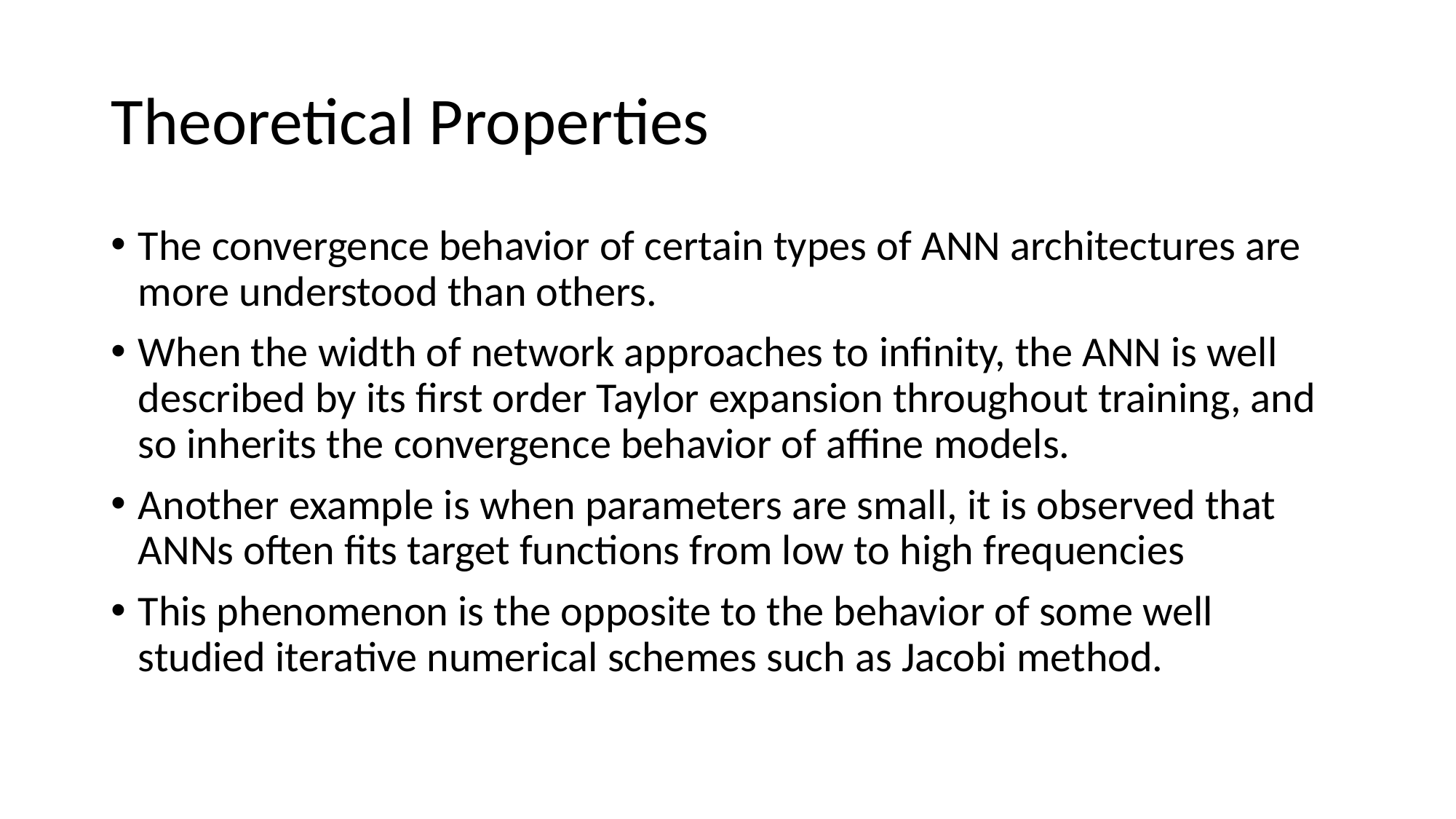

# Theoretical Properties
The convergence behavior of certain types of ANN architectures are more understood than others.
When the width of network approaches to infinity, the ANN is well described by its first order Taylor expansion throughout training, and so inherits the convergence behavior of affine models.
Another example is when parameters are small, it is observed that ANNs often fits target functions from low to high frequencies
This phenomenon is the opposite to the behavior of some well studied iterative numerical schemes such as Jacobi method.